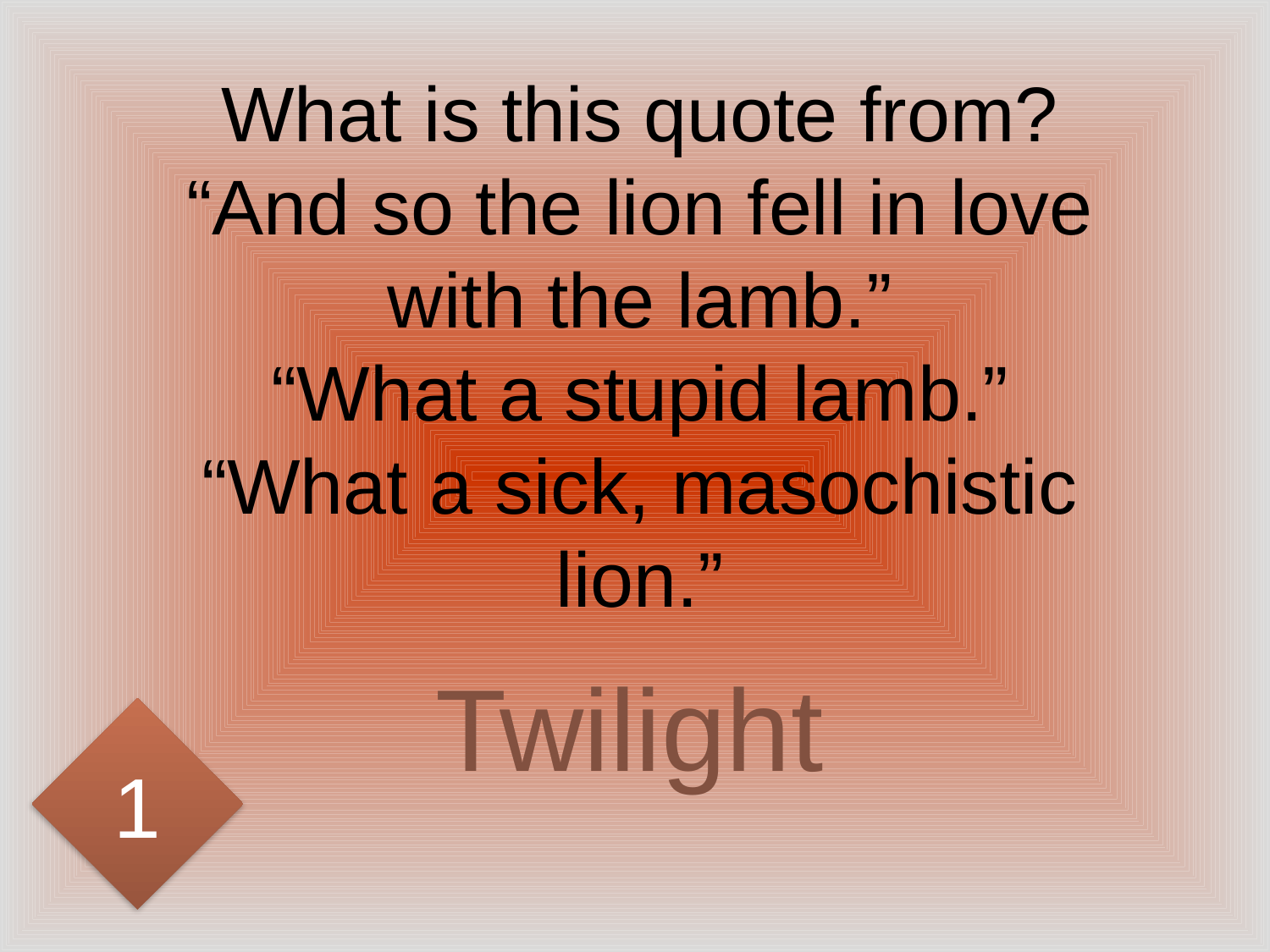

# What is this quote from? “And so the lion fell in love with the lamb.” “What a stupid lamb.” “What a sick, masochistic lion.”
Twilight
1